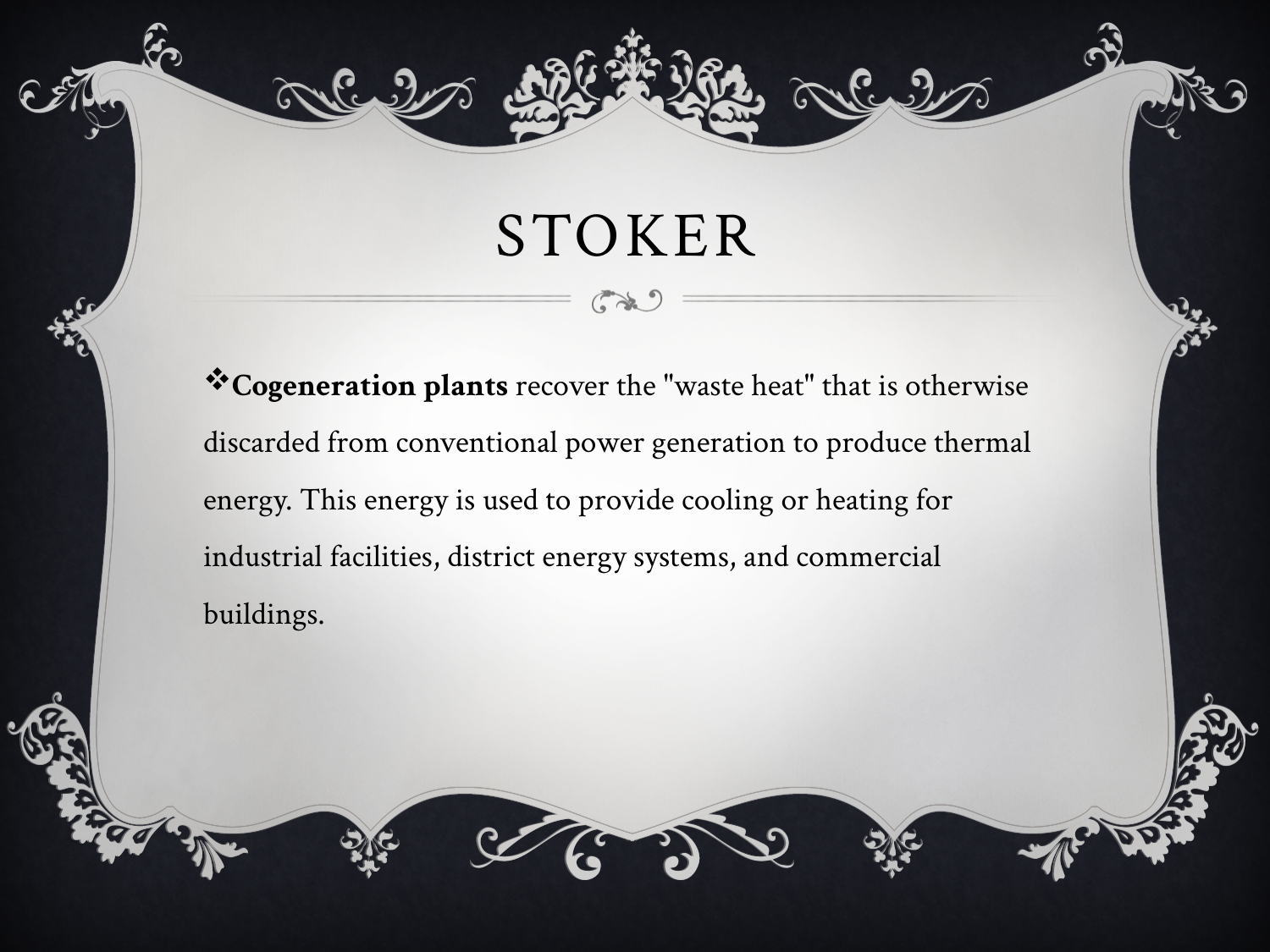

# Stoker
Cogeneration plants recover the "waste heat" that is otherwise discarded from conventional power generation to produce thermal energy. This energy is used to provide cooling or heating for industrial facilities, district energy systems, and commercial buildings.